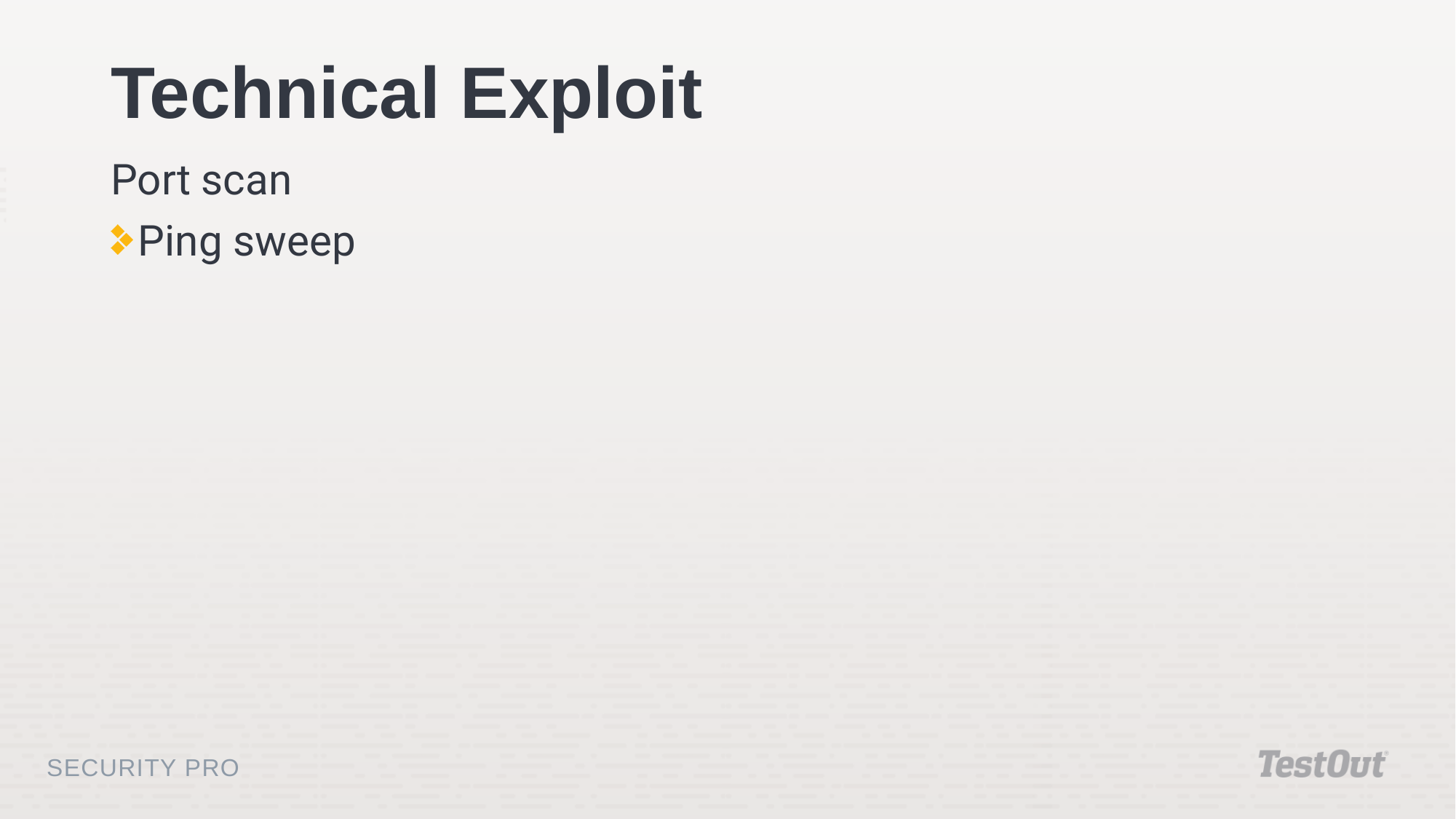

# Technical Exploit
Port scan
Ping sweep
Security Pro